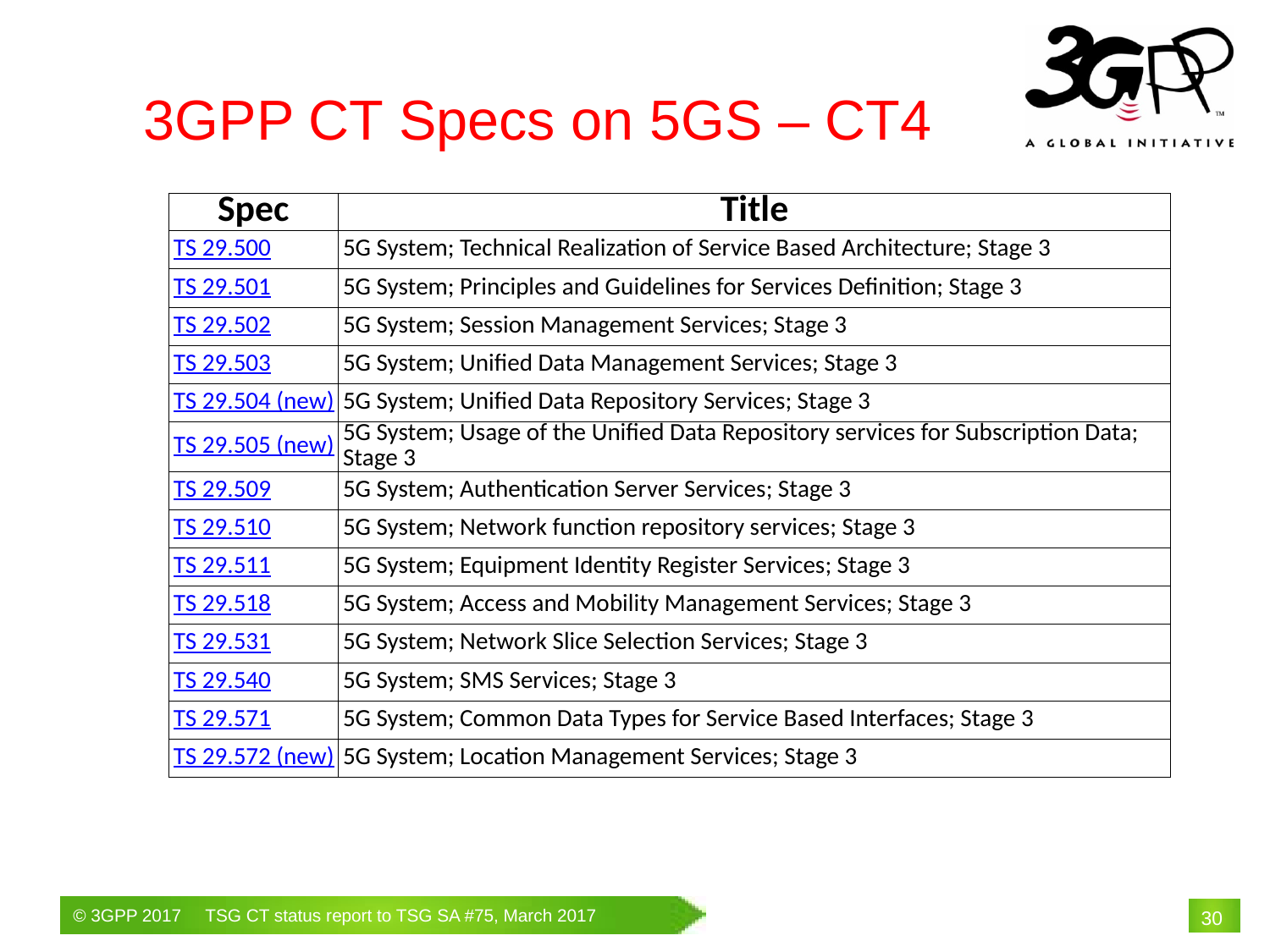

3GPP CT Specs on 5GS – CT4

| Spec | Title |
| --- | --- |
| TS 29.500 | 5G System; Technical Realization of Service Based Architecture; Stage 3 |
| TS 29.501 | 5G System; Principles and Guidelines for Services Definition; Stage 3 |
| TS 29.502 | 5G System; Session Management Services; Stage 3 |
| TS 29.503 | 5G System; Unified Data Management Services; Stage 3 |
| TS 29.504 (new) | 5G System; Unified Data Repository Services; Stage 3 |
| TS 29.505 (new) | 5G System; Usage of the Unified Data Repository services for Subscription Data; Stage 3 |
| TS 29.509 | 5G System; Authentication Server Services; Stage 3 |
| TS 29.510 | 5G System; Network function repository services; Stage 3 |
| TS 29.511 | 5G System; Equipment Identity Register Services; Stage 3 |
| TS 29.518 | 5G System; Access and Mobility Management Services; Stage 3 |
| TS 29.531 | 5G System; Network Slice Selection Services; Stage 3 |
| TS 29.540 | 5G System; SMS Services; Stage 3 |
| TS 29.571 | 5G System; Common Data Types for Service Based Interfaces; Stage 3 |
| TS 29.572 (new) | 5G System; Location Management Services; Stage 3 |
# 30